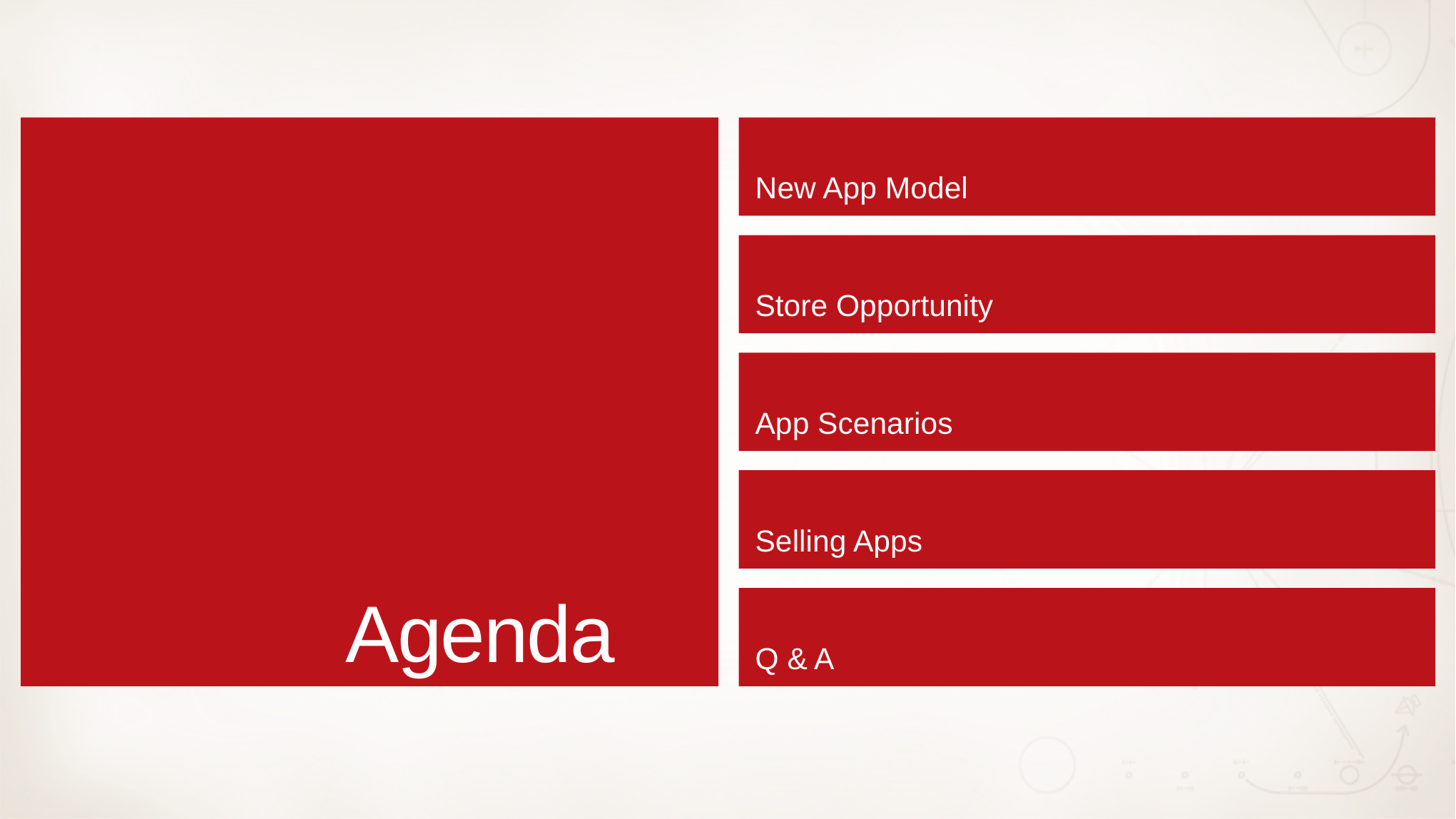

New App Model
Store Opportunity
App Scenarios
Selling Apps
Agenda
Q & A